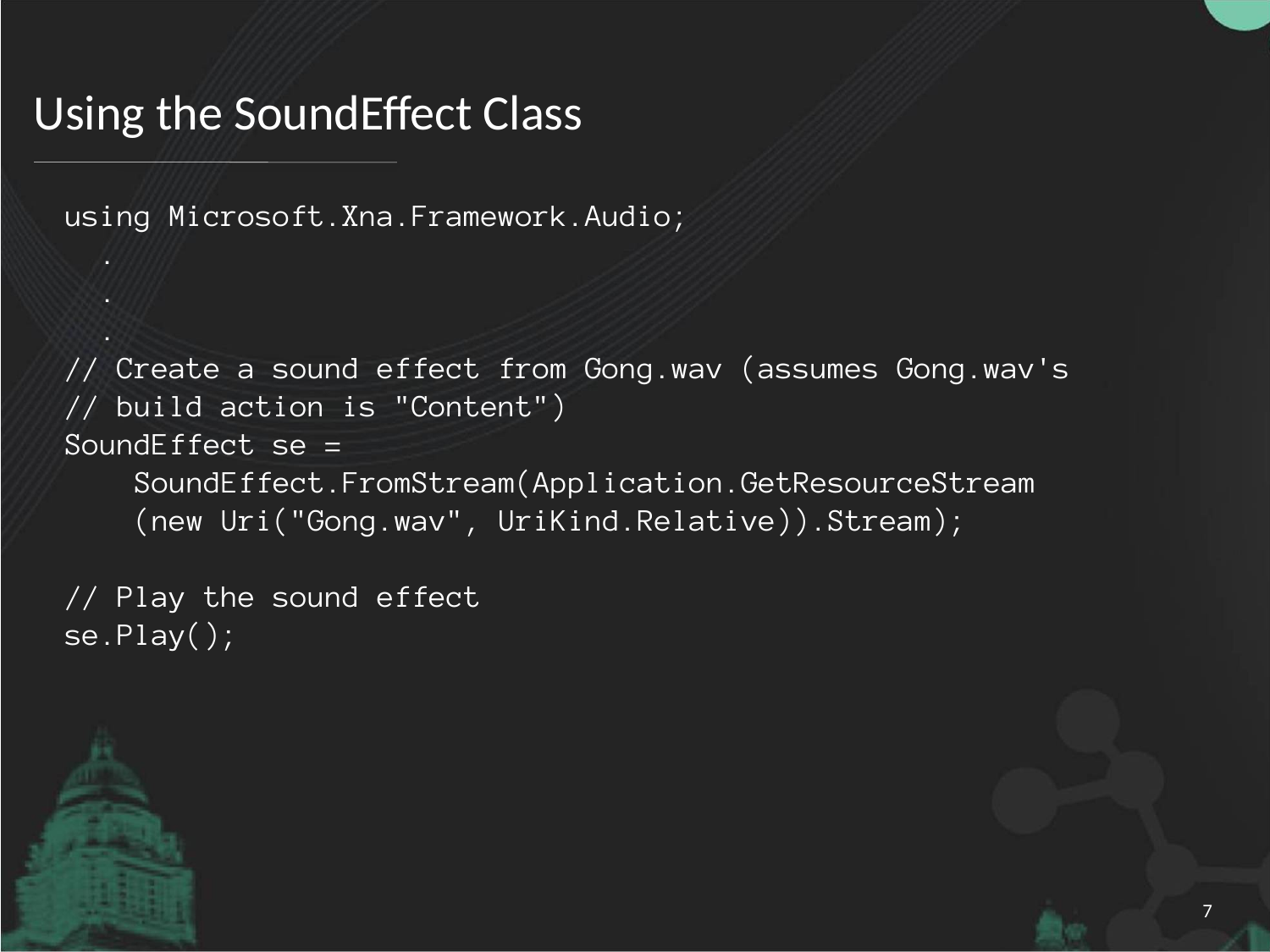

# Using the SoundEffect Class
using Microsoft.Xna.Framework.Audio;
  .
  .
  .
// Create a sound effect from Gong.wav (assumes Gong.wav's
// build action is "Content")
SoundEffect se =
    SoundEffect.FromStream(Application.GetResourceStream
    (new Uri("Gong.wav", UriKind.Relative)).Stream);

// Play the sound effect
se.Play();
7